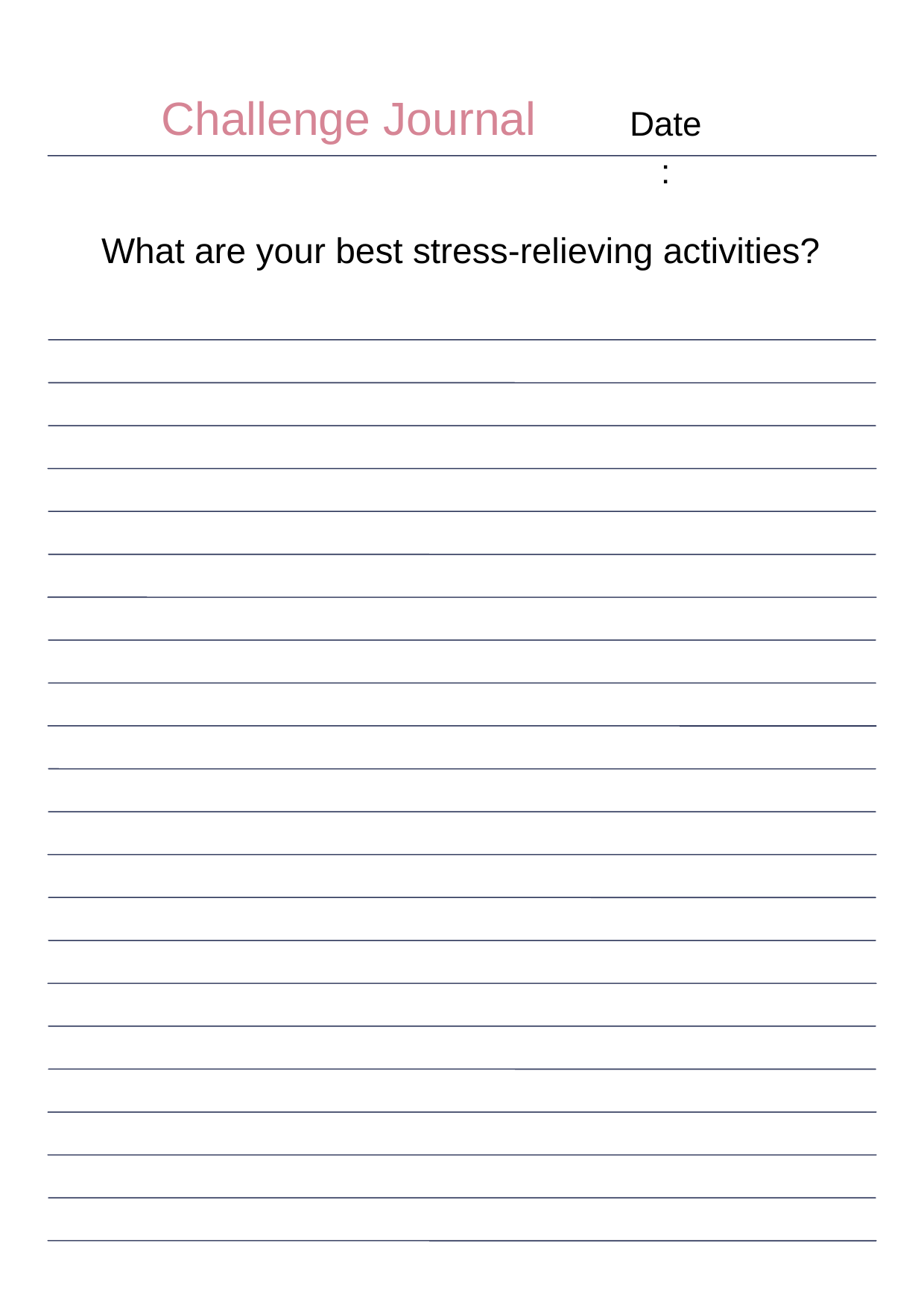

Challenge Journal
Date:

What are your best stress-relieving activities?